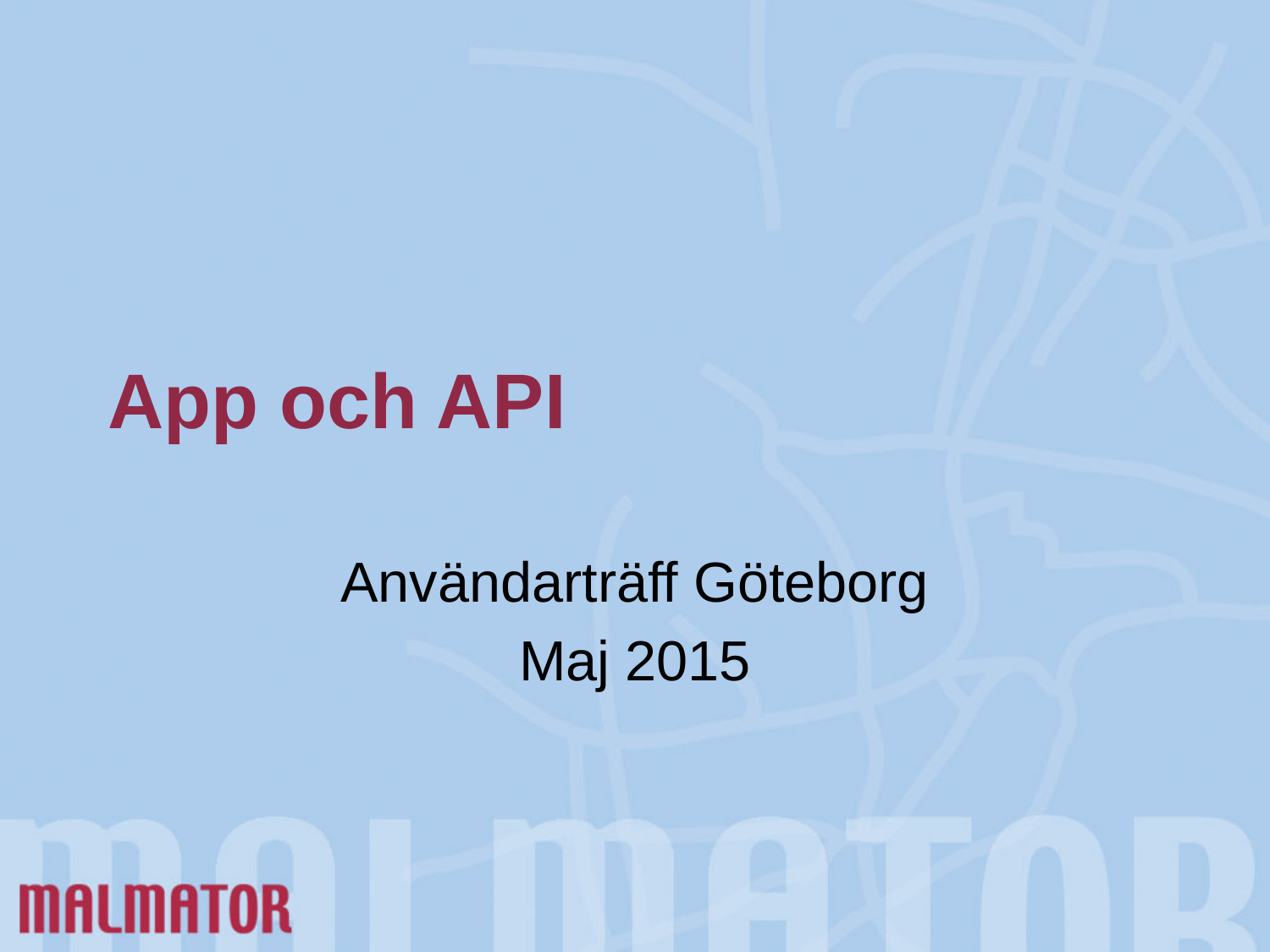

# App och API
Användarträff Göteborg
Maj 2015